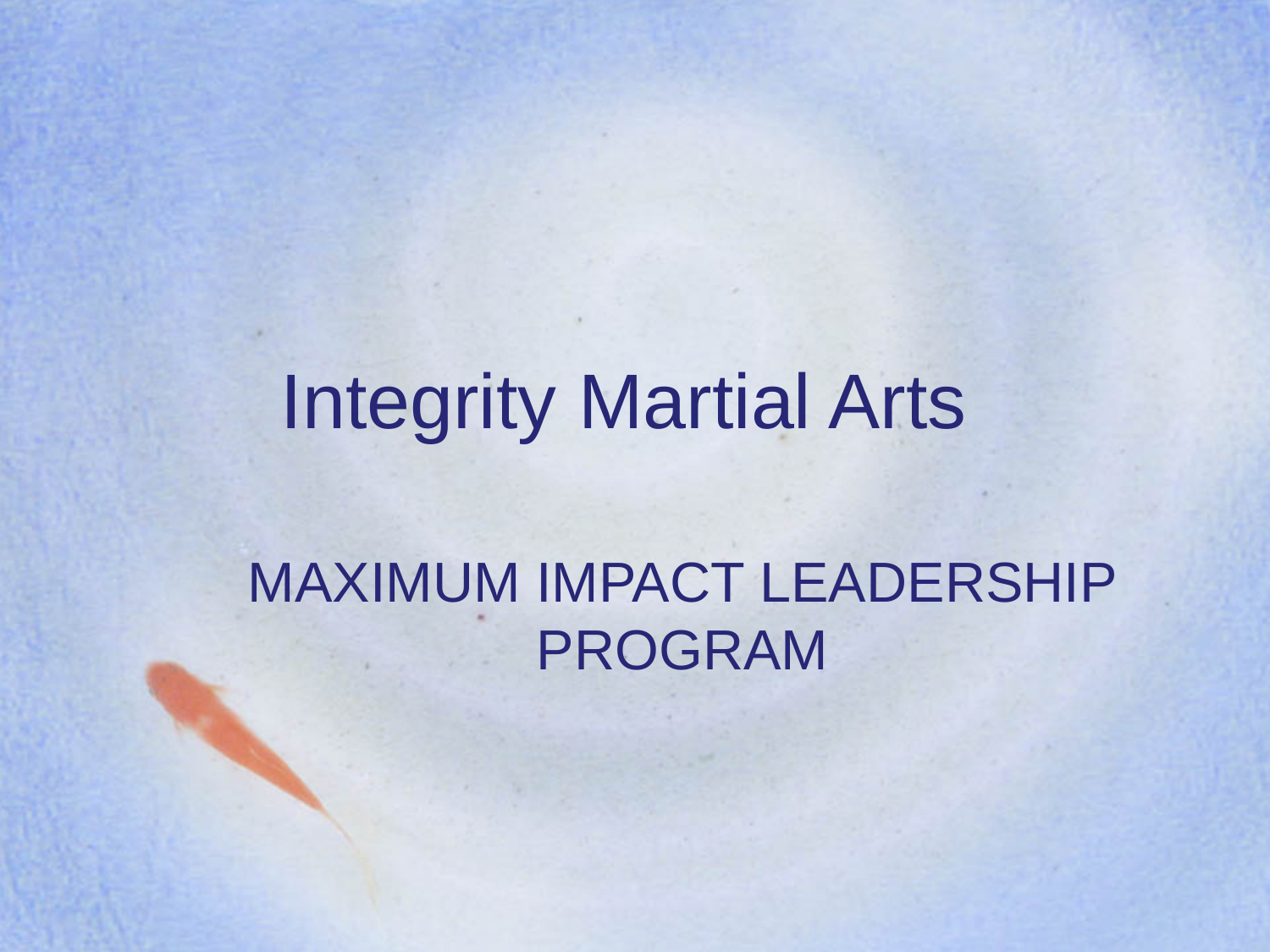

Integrity Martial Arts
MAXIMUM IMPACT LEADERSHIP PROGRAM